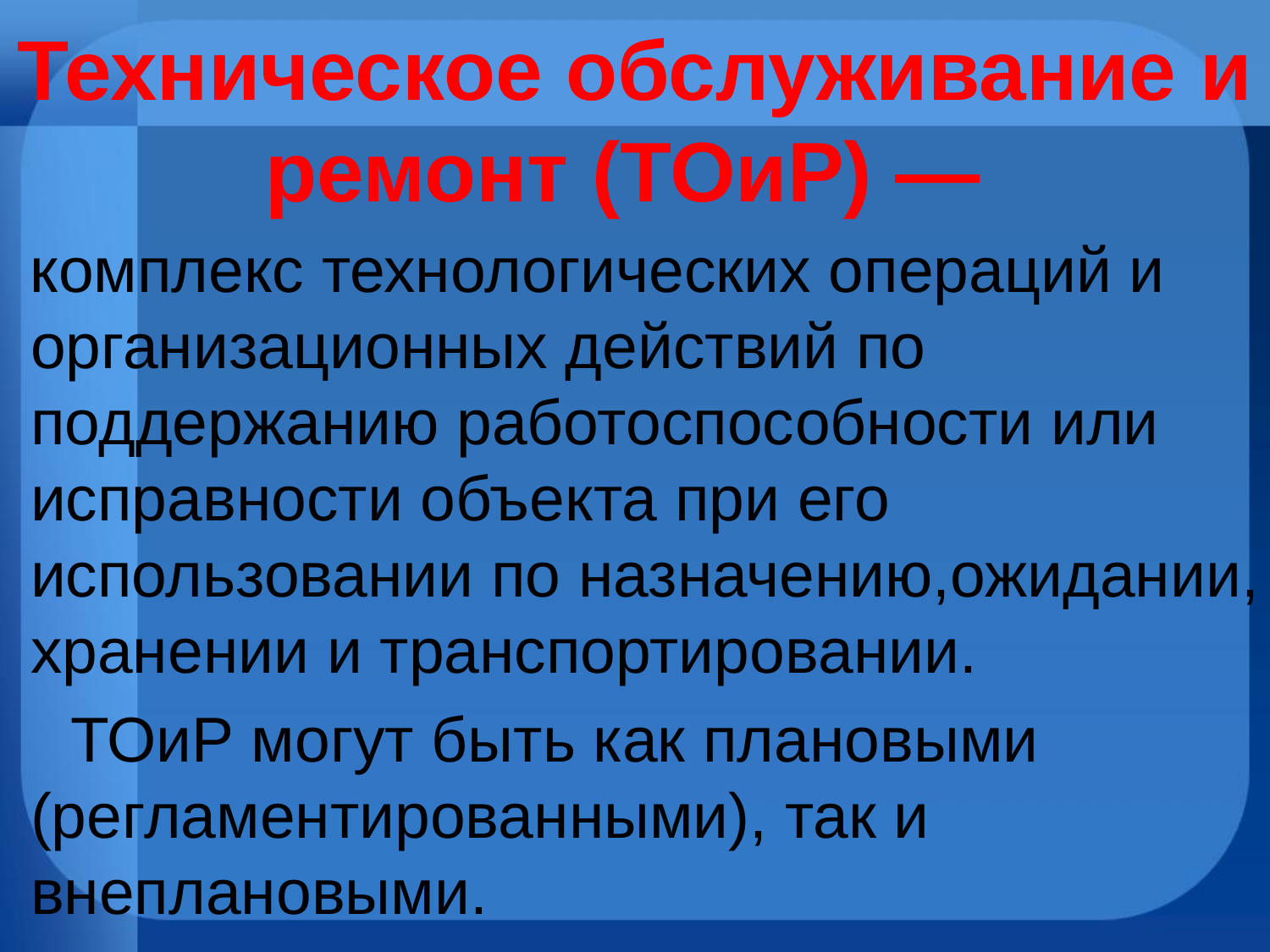

# Техническое обслуживание и ремонт (ТОиР) —
   комплекс технологических операций и организационных действий по поддержанию работоспособности или исправности объекта при его использовании по назначению,ожидании, хранении и транспортировании.
     ТОиР могут быть как плановыми (регламентированными), так и внеплановыми.